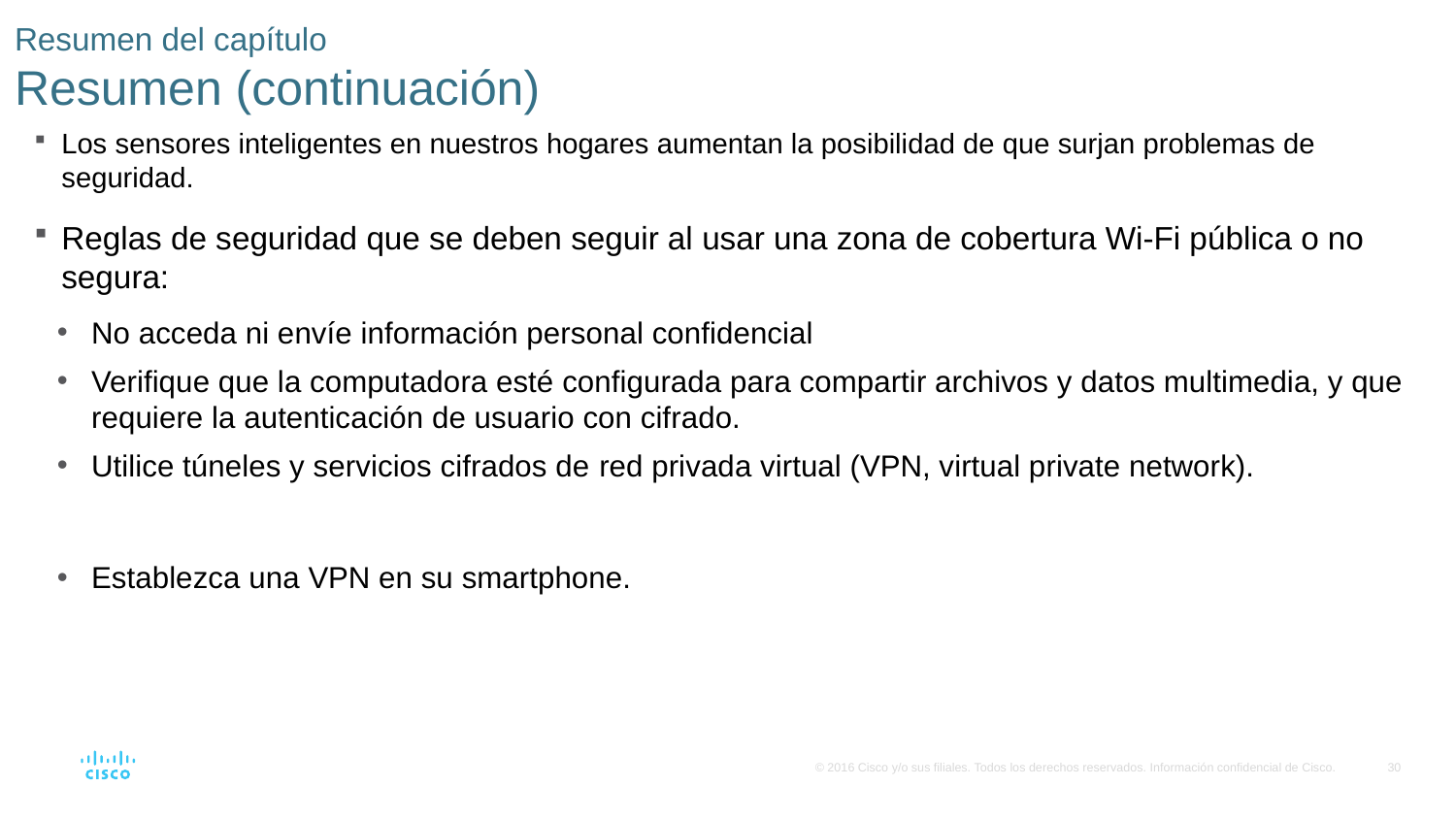

# Resumen del capítulo Resumen (continuación)
Los sensores inteligentes en nuestros hogares aumentan la posibilidad de que surjan problemas de seguridad.
Reglas de seguridad que se deben seguir al usar una zona de cobertura Wi-Fi pública o no segura:
No acceda ni envíe información personal confidencial
Verifique que la computadora esté configurada para compartir archivos y datos multimedia, y que requiere la autenticación de usuario con cifrado.
Utilice túneles y servicios cifrados de ⁪red privada virtual (VPN, virtual private network).

Establezca una VPN en su smartphone.